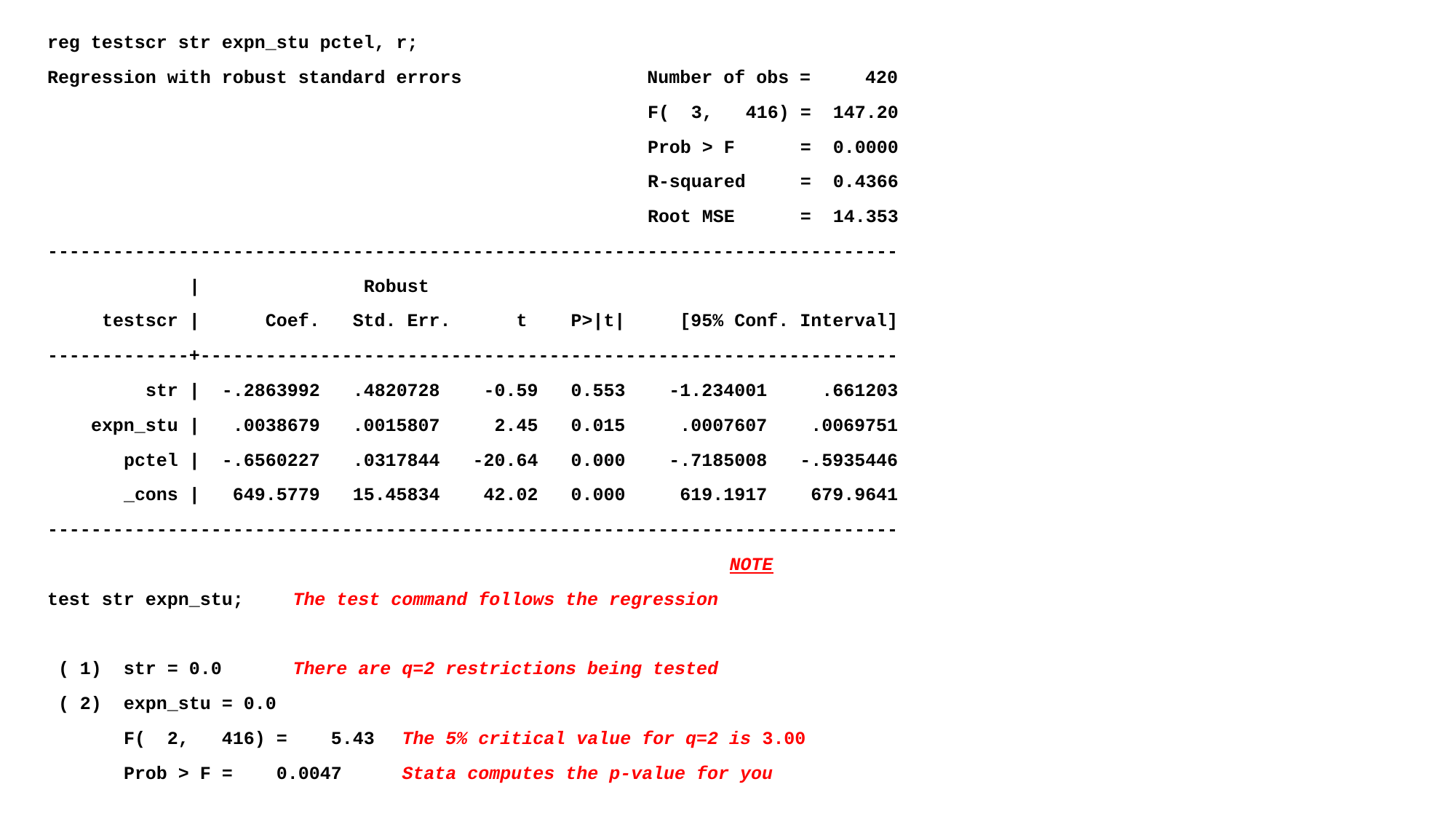

reg testscr str expn_stu pctel, r;
Regression with robust standard errors                 Number of obs =     420
                                                       F(  3,   416) =  147.20
                                                       Prob > F      =  0.0000
                                                       R-squared     =  0.4366
                                                       Root MSE      =  14.353
------------------------------------------------------------------------------
             |               Robust
     testscr |      Coef.   Std. Err.      t    P>|t|     [95% Conf. Interval]
-------------+----------------------------------------------------------------
         str |  -.2863992   .4820728    -0.59   0.553    -1.234001     .661203
    expn_stu |   .0038679   .0015807     2.45   0.015     .0007607    .0069751
       pctel |  -.6560227   .0317844   -20.64   0.000    -.7185008   -.5935446
       _cons |   649.5779   15.45834    42.02   0.000     619.1917    679.9641
------------------------------------------------------------------------------
							NOTE
test str expn_stu;	The test command follows the regression

 ( 1)  str = 0.0	There are q=2 restrictions being tested
 ( 2)  expn_stu = 0.0
       F(  2,   416) =    5.43	The 5% critical value for q=2 is 3.00
       Prob > F =    0.0047  	Stata computes the p-value for you